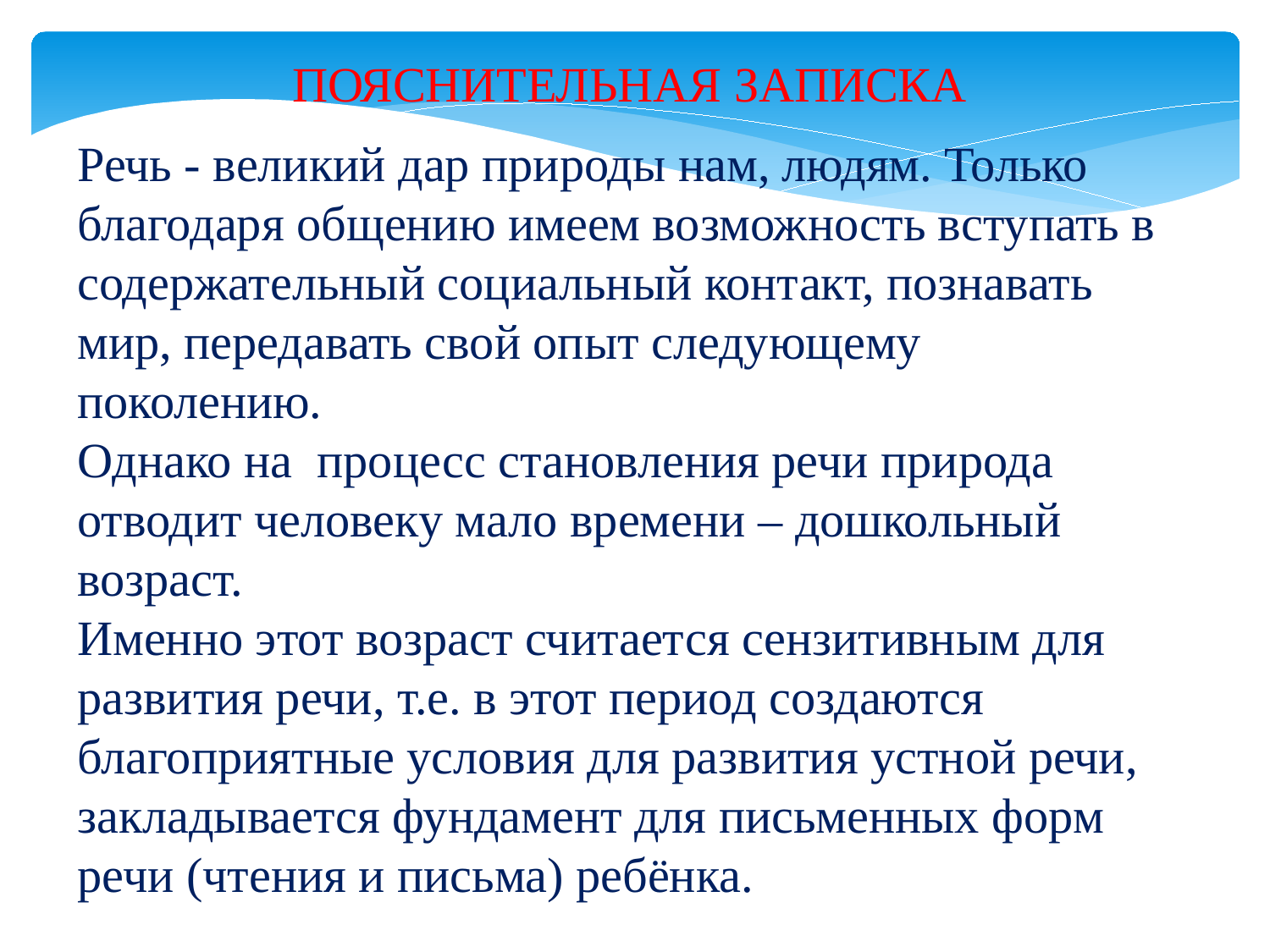

ПОЯСНИТЕЛЬНАЯ ЗАПИСКА
Речь - великий дар природы нам, людям. Только благодаря общению имеем возможность вступать в содержательный социальный контакт, познавать мир, передавать свой опыт следующему поколению.
Однако на  процесс становления речи природа отводит человеку мало времени – дошкольный возраст.
Именно этот возраст считается сензитивным для развития речи, т.е. в этот период создаются благоприятные условия для развития устной речи, закладывается фундамент для письменных форм речи (чтения и письма) ребёнка.